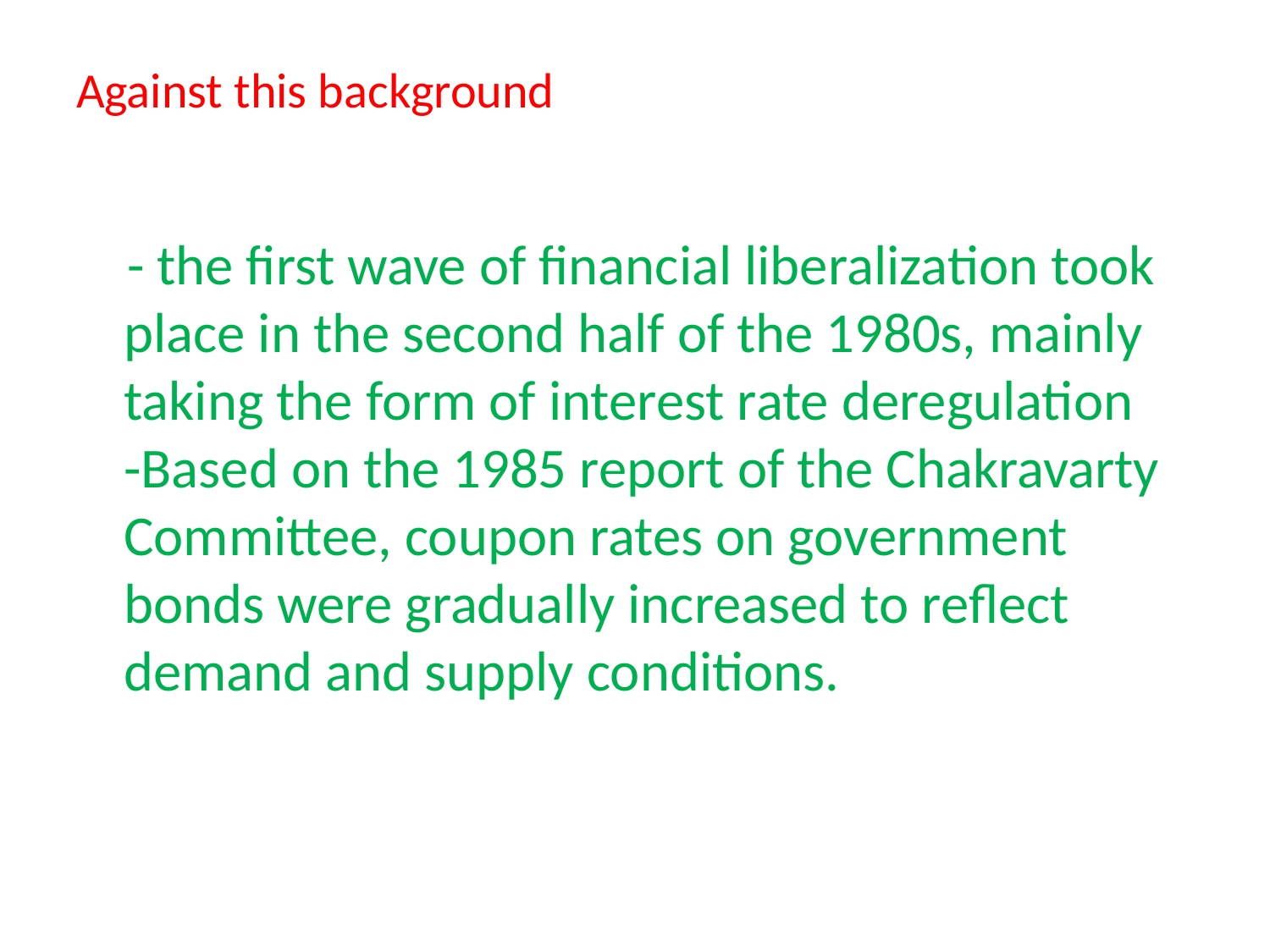

# Against this background
    - the first wave of financial liberalization took place in the second half of the 1980s, mainly taking the form of interest rate deregulation
-Based on the 1985 report of the Chakravarty
Committee, coupon rates on government bonds were gradually increased to reflect demand and supply conditions.